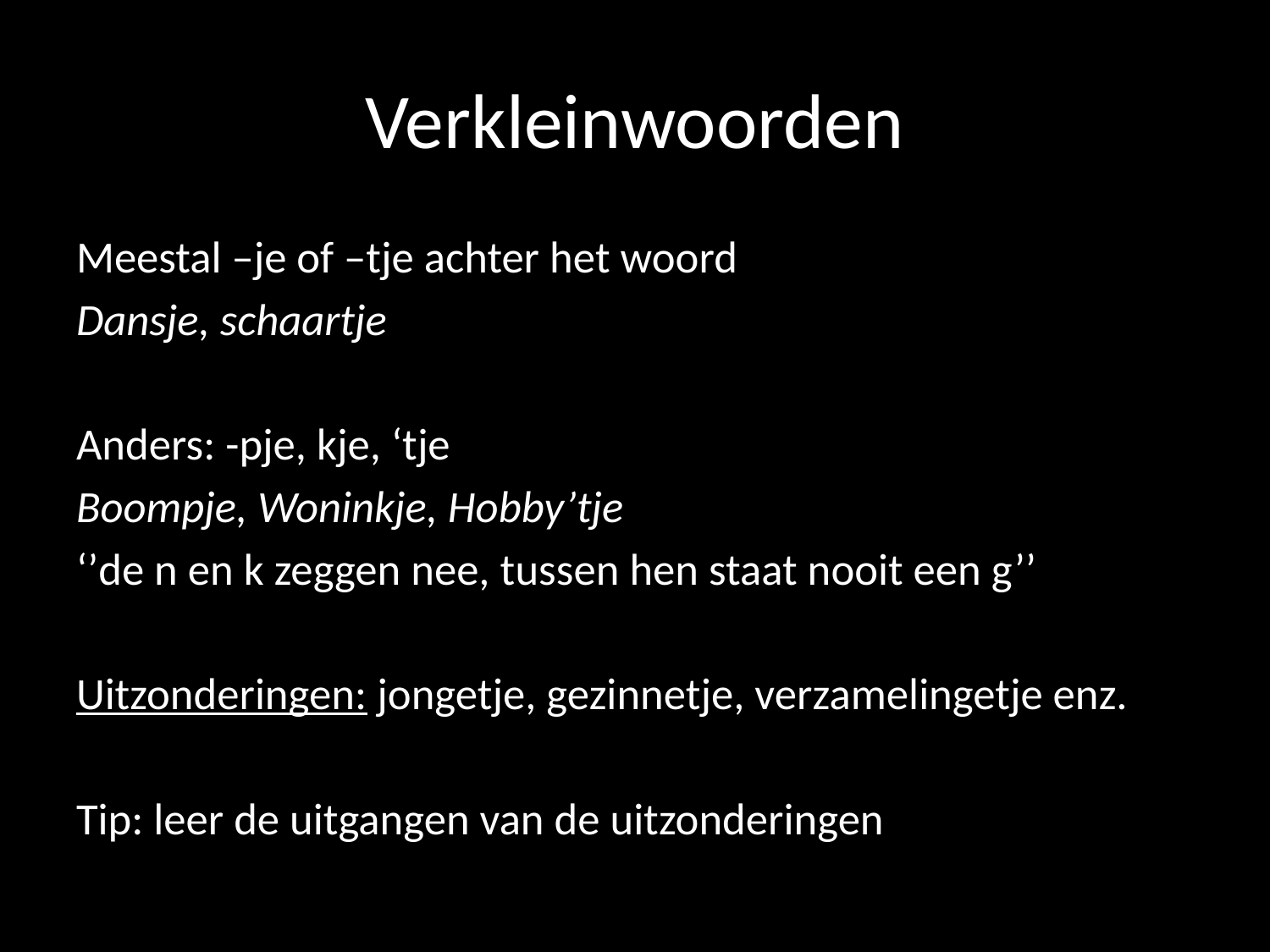

# Verkleinwoorden
Meestal –je of –tje achter het woord
Dansje, schaartje

Anders: -pje, kje, ‘tje
Boompje, Woninkje, Hobby’tje
‘’de n en k zeggen nee, tussen hen staat nooit een g’’

Uitzonderingen: jongetje, gezinnetje, verzamelingetje enz.

Tip: leer de uitgangen van de uitzonderingen